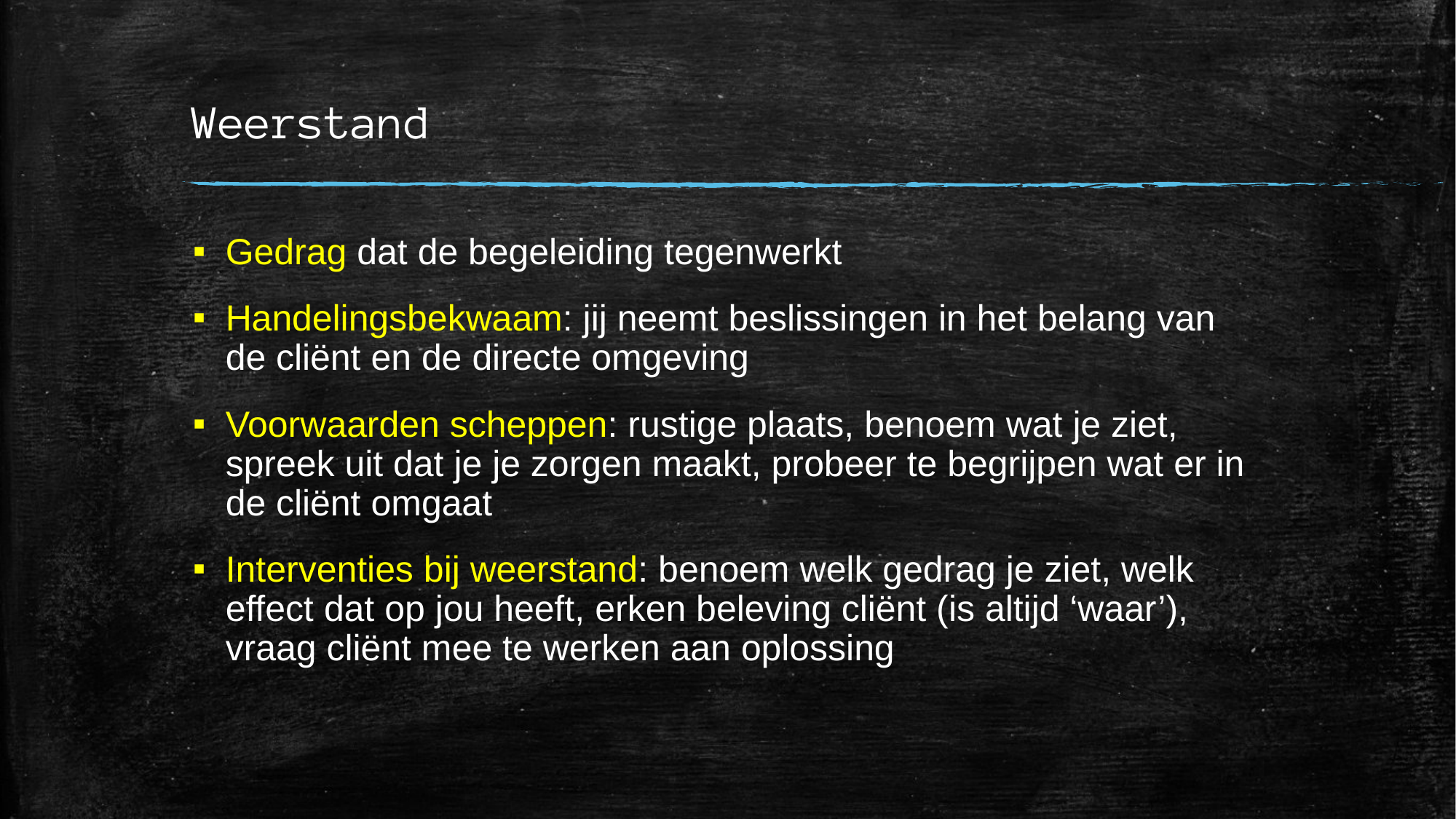

# Weerstand
Gedrag dat de begeleiding tegenwerkt
Handelingsbekwaam: jij neemt beslissingen in het belang van de cliënt en de directe omgeving
Voorwaarden scheppen: rustige plaats, benoem wat je ziet, spreek uit dat je je zorgen maakt, probeer te begrijpen wat er in de cliënt omgaat
Interventies bij weerstand: benoem welk gedrag je ziet, welk effect dat op jou heeft, erken beleving cliënt (is altijd ‘waar’), vraag cliënt mee te werken aan oplossing